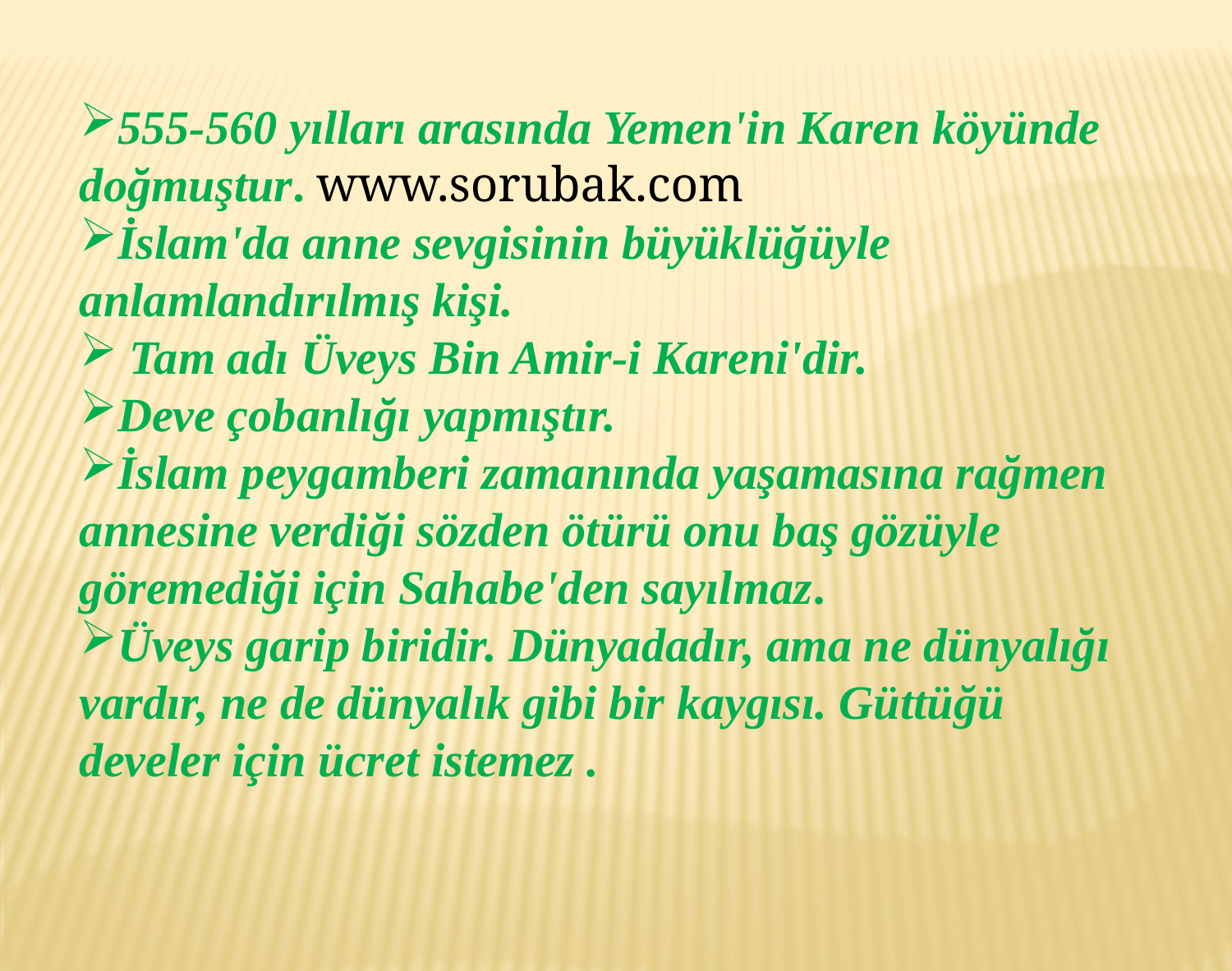

555-560 yılları arasında Yemen'in Karen köyünde doğmuştur. www.sorubak.com
İslam'da anne sevgisinin büyüklüğüyle anlamlandırılmış kişi.
 Tam adı Üveys Bin Amir-i Kareni'dir.
Deve çobanlığı yapmıştır.
İslam peygamberi zamanında yaşamasına rağmen annesine verdiği sözden ötürü onu baş gözüyle göremediği için Sahabe'den sayılmaz.
Üveys garip biridir. Dünyadadır, ama ne dünyalığı vardır, ne de dünyalık gibi bir kaygısı. Güttüğü develer için ücret istemez .